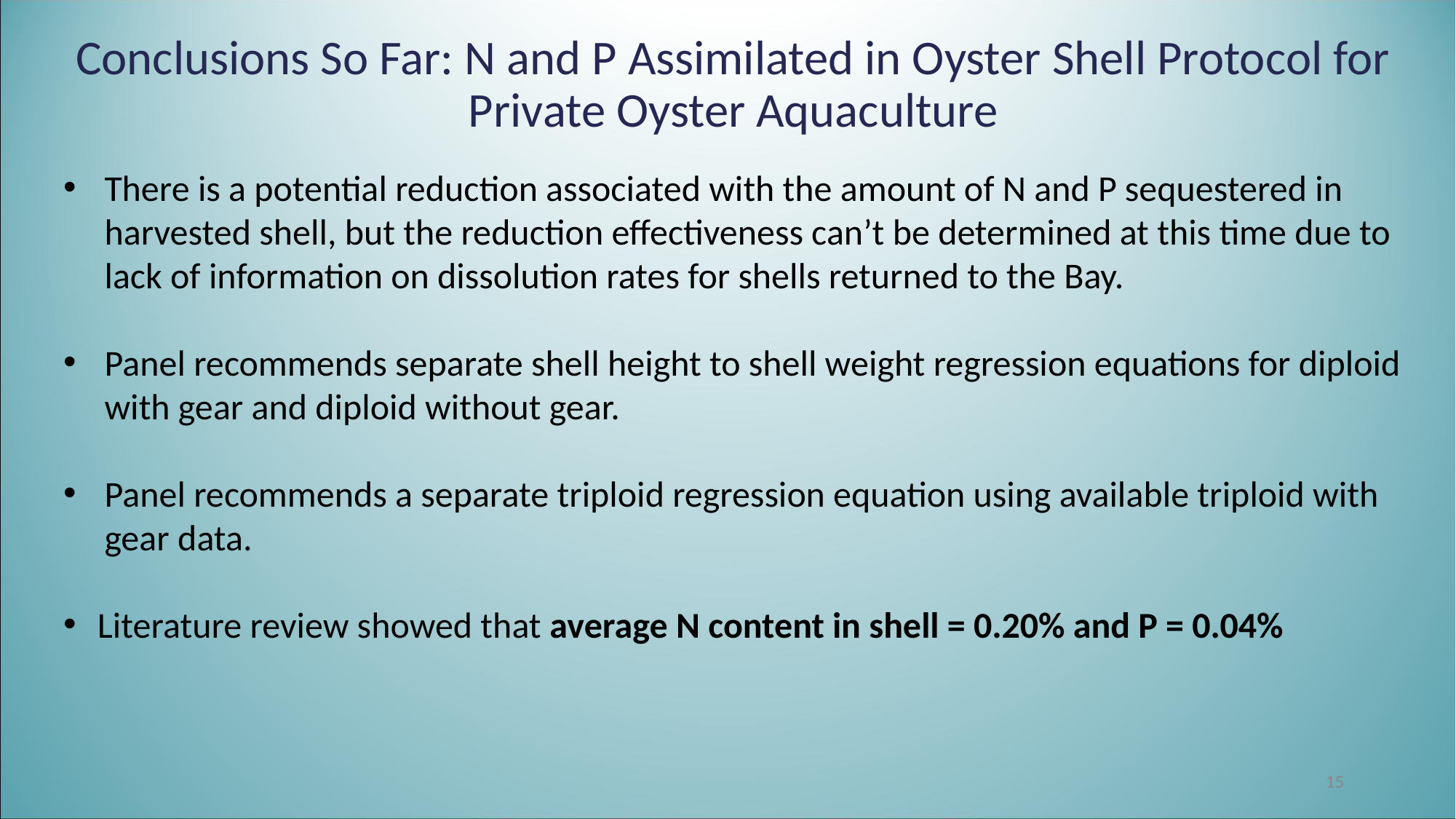

# Conclusions So Far: N and P Assimilated in Oyster Shell Protocol for Private Oyster Aquaculture
There is a potential reduction associated with the amount of N and P sequestered in harvested shell, but the reduction effectiveness can’t be determined at this time due to lack of information on dissolution rates for shells returned to the Bay.

Panel recommends separate shell height to shell weight regression equations for diploid with gear and diploid without gear.

Panel recommends a separate triploid regression equation using available triploid with gear data.

Literature review showed that average N content in shell = 0.20% and P = 0.04%
15